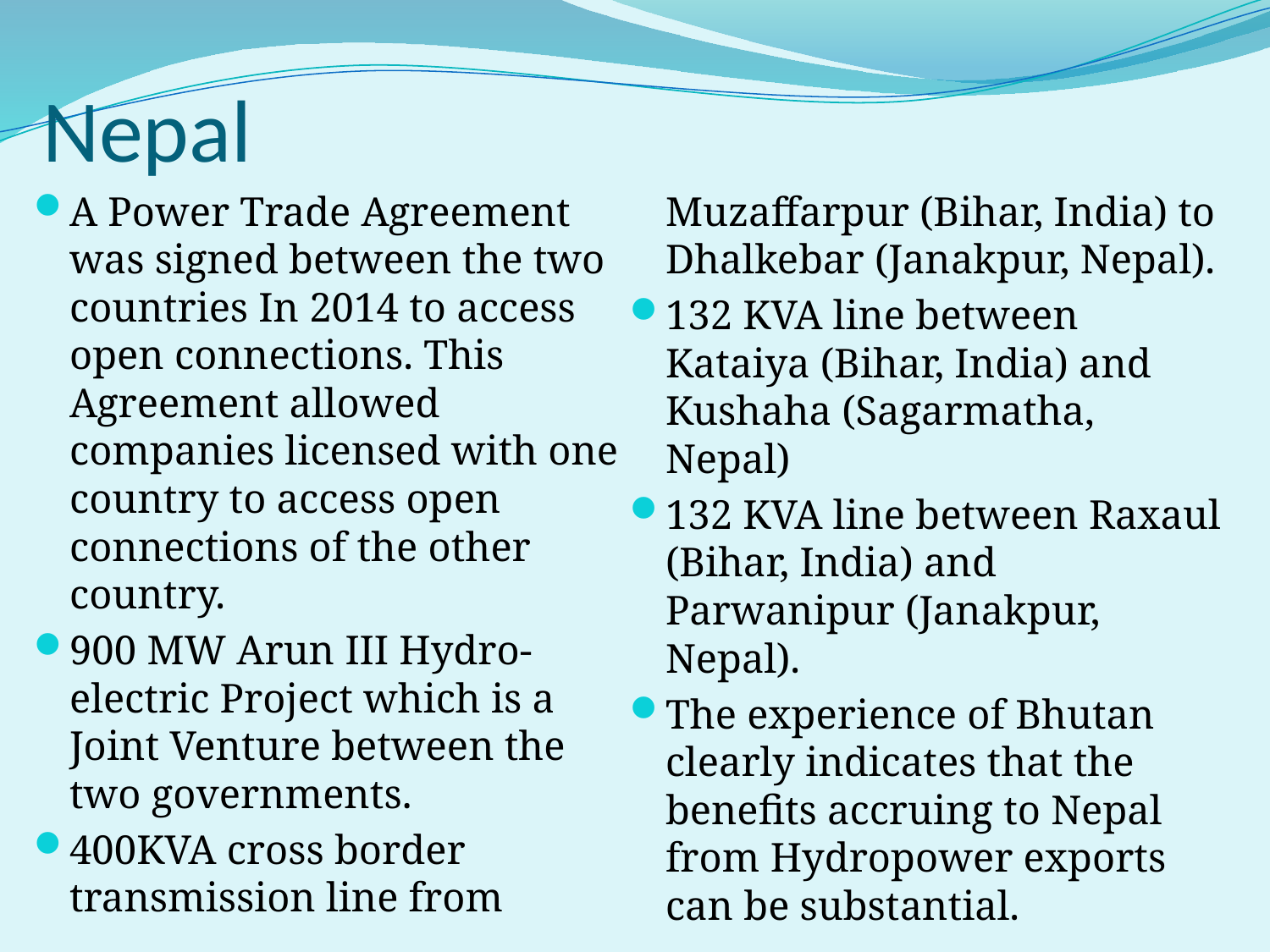

# Nepal
A Power Trade Agreement was signed between the two countries In 2014 to access open connections. This Agreement allowed companies licensed with one country to access open connections of the other country.
900 MW Arun III Hydro-electric Project which is a Joint Venture between the two governments.
400KVA cross border transmission line from Muzaffarpur (Bihar, India) to Dhalkebar (Janakpur, Nepal).
132 KVA line between Kataiya (Bihar, India) and Kushaha (Sagarmatha, Nepal)
132 KVA line between Raxaul (Bihar, India) and Parwanipur (Janakpur, Nepal).
The experience of Bhutan clearly indicates that the benefits accruing to Nepal from Hydropower exports can be substantial.